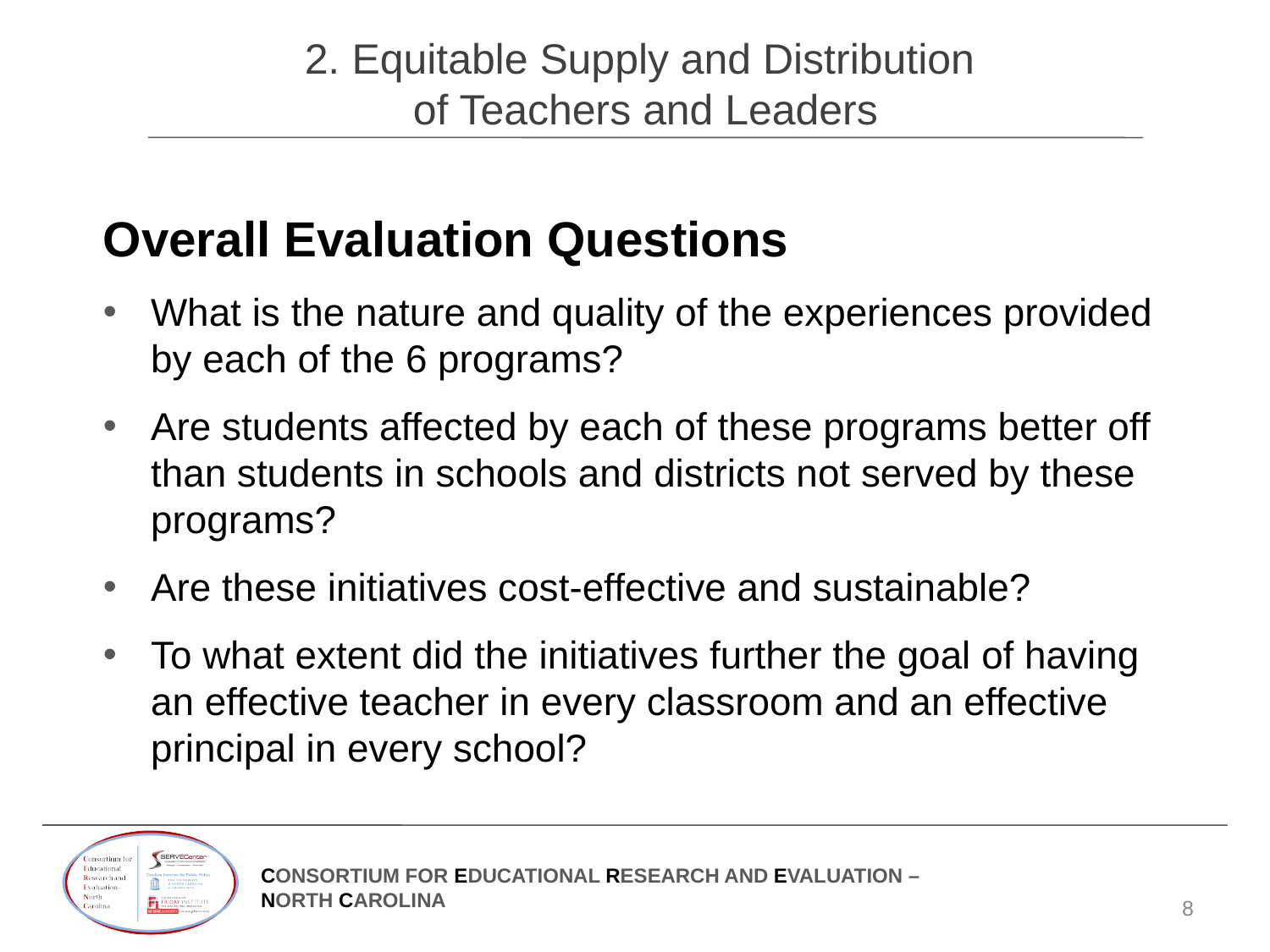

# 2. Equitable Supply and Distribution of Teachers and Leaders
Overall Evaluation Questions
What is the nature and quality of the experiences provided by each of the 6 programs?
Are students affected by each of these programs better off than students in schools and districts not served by these programs?
Are these initiatives cost-effective and sustainable?
To what extent did the initiatives further the goal of having an effective teacher in every classroom and an effective principal in every school?
8